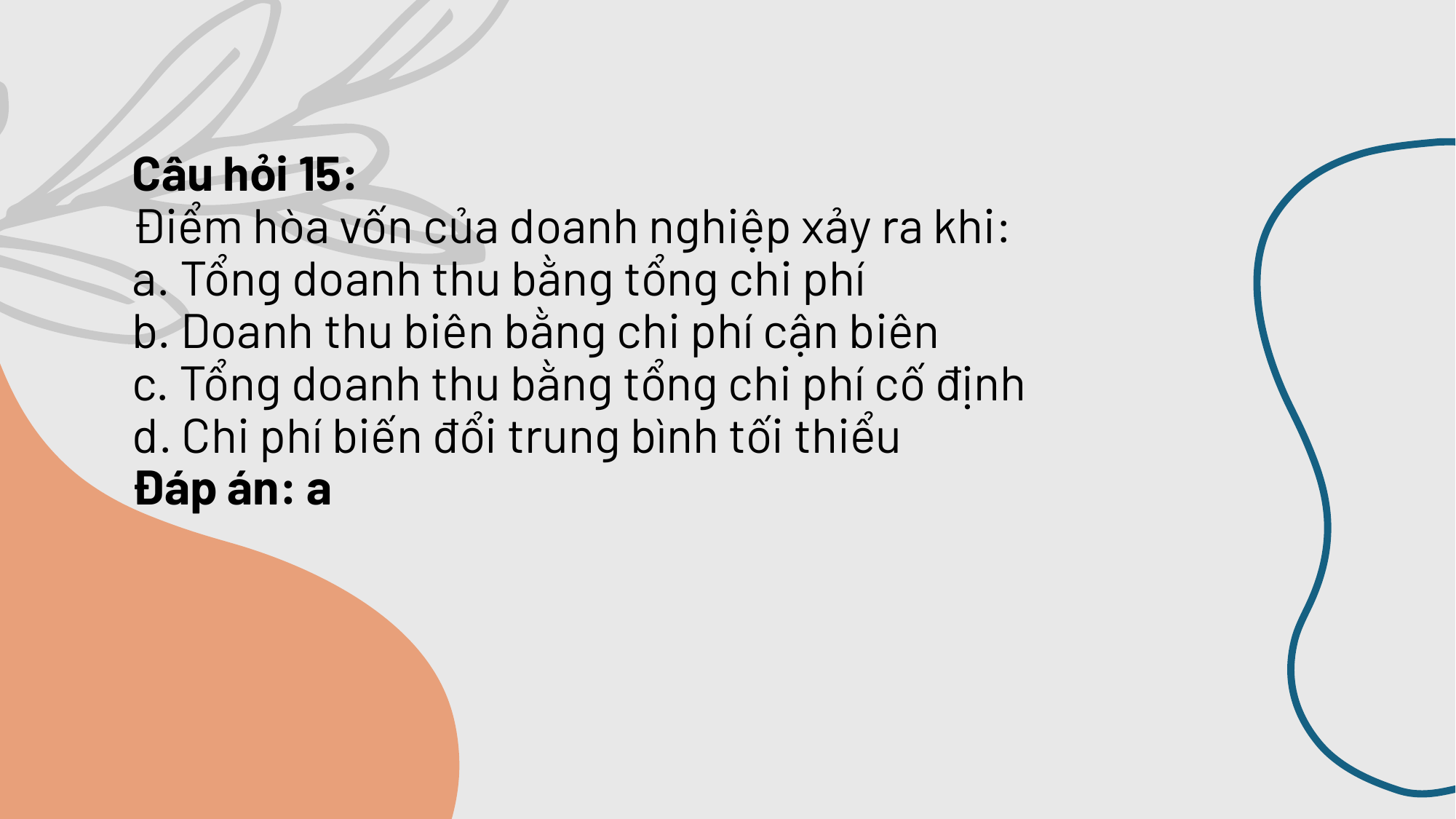

# Câu hỏi 15: Điểm hòa vốn của doanh nghiệp xảy ra khi: a. Tổng doanh thu bằng tổng chi phí b. Doanh thu biên bằng chi phí cận biên c. Tổng doanh thu bằng tổng chi phí cố định d. Chi phí biến đổi trung bình tối thiểu Đáp án: a